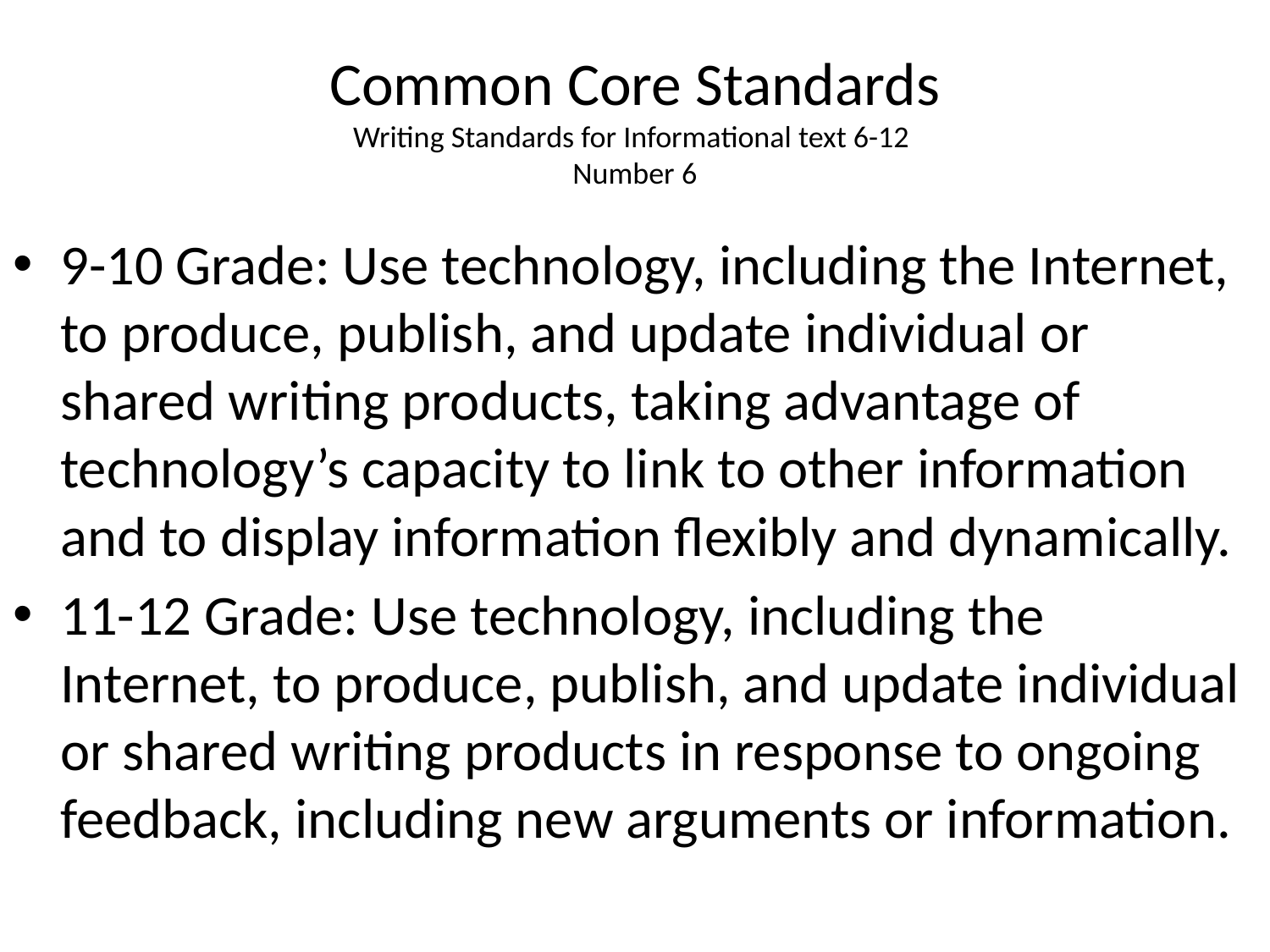

# Common Core Standards Writing Standards for Informational text 6-12 Number 6
9-10 Grade: Use technology, including the Internet, to produce, publish, and update individual or shared writing products, taking advantage of technology’s capacity to link to other information and to display information flexibly and dynamically.
11-12 Grade: Use technology, including the Internet, to produce, publish, and update individual or shared writing products in response to ongoing feedback, including new arguments or information.